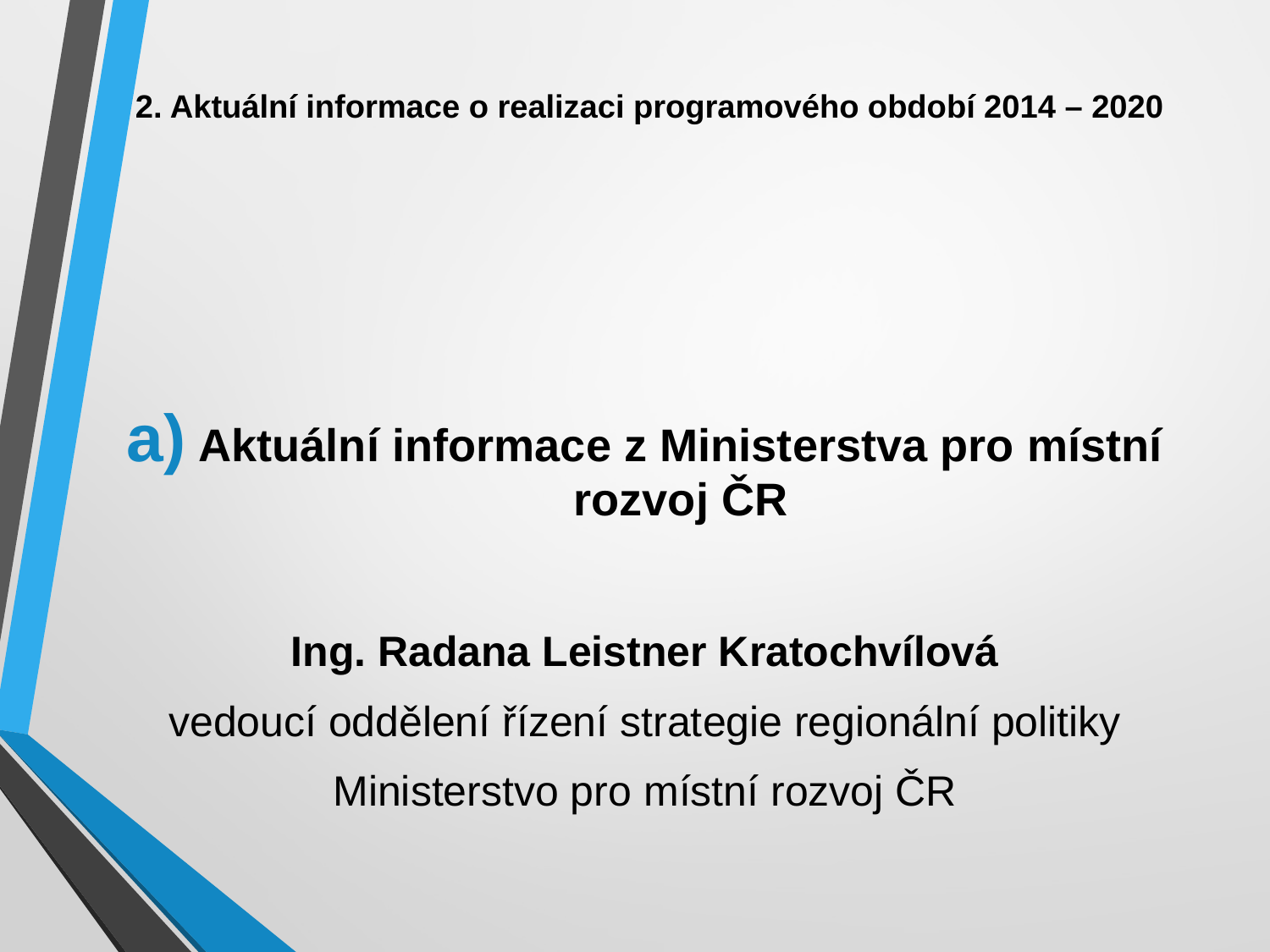

# 2. Aktuální informace o realizaci programového období 2014 – 2020

Aktuální informace z Ministerstva pro místní rozvoj ČR

Ing. Radana Leistner Kratochvílová
vedoucí oddělení řízení strategie regionální politiky
Ministerstvo pro místní rozvoj ČR